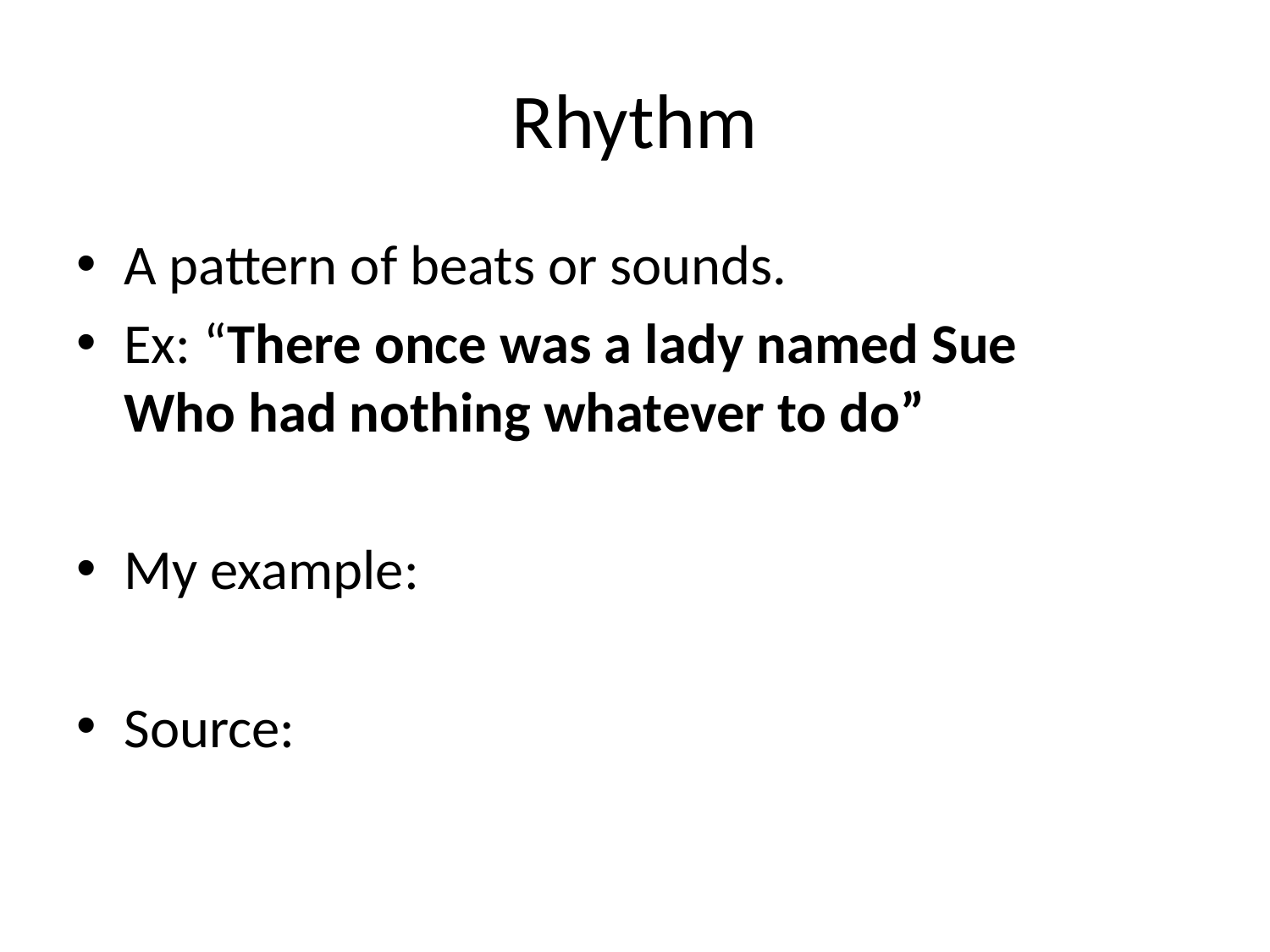

# Rhythm
A pattern of beats or sounds.
Ex: “There once was a lady named Sue
Who had nothing whatever to do”

My example:

Source: